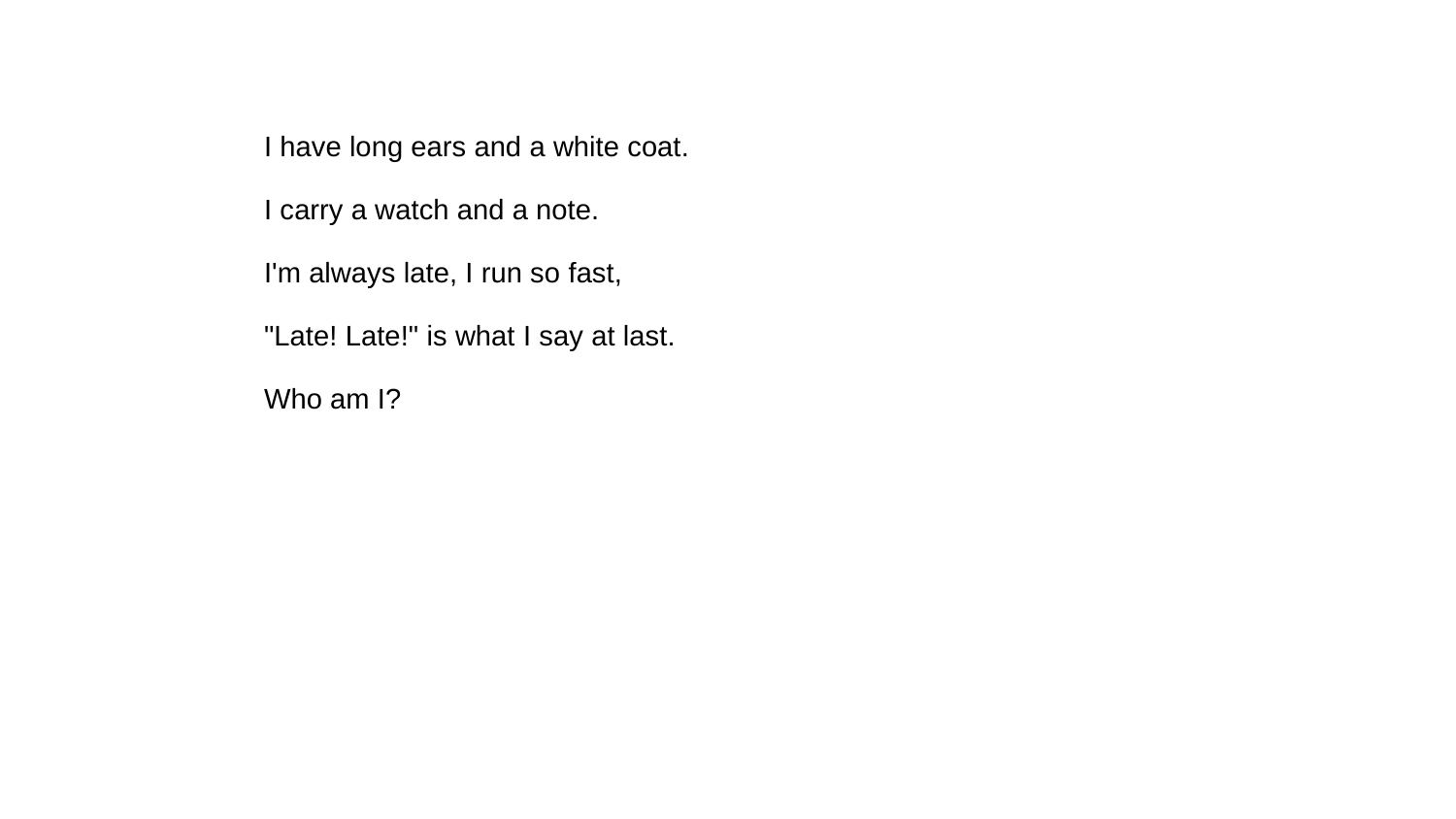

I have long ears and a white coat.
I carry a watch and a note.
I'm always late, I run so fast,
"Late! Late!" is what I say at last.
Who am I?